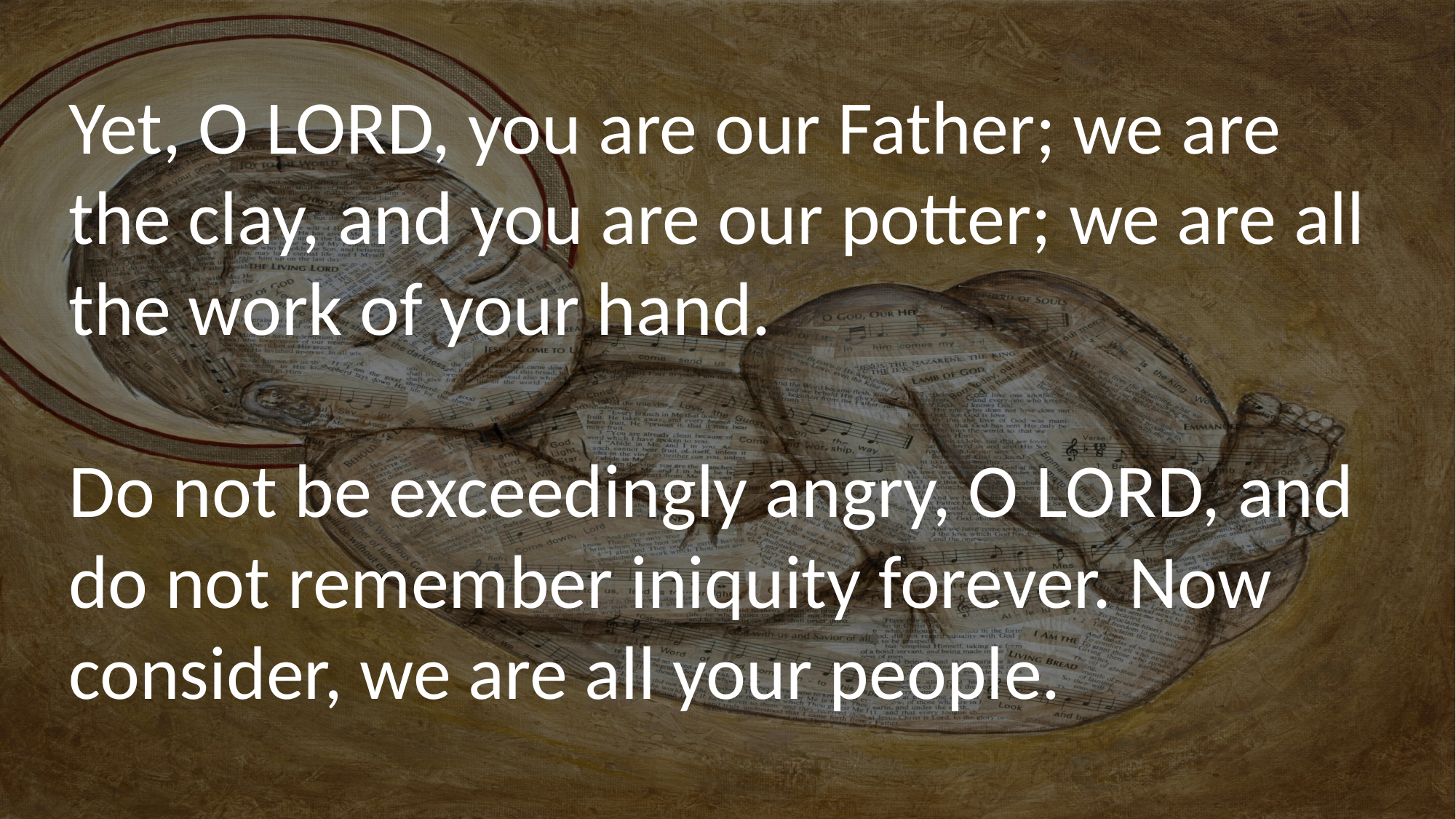

Yet, O LORD, you are our Father; we are the clay, and you are our potter; we are all the work of your hand.

Do not be exceedingly angry, O LORD, and do not remember iniquity forever. Now consider, we are all your people.